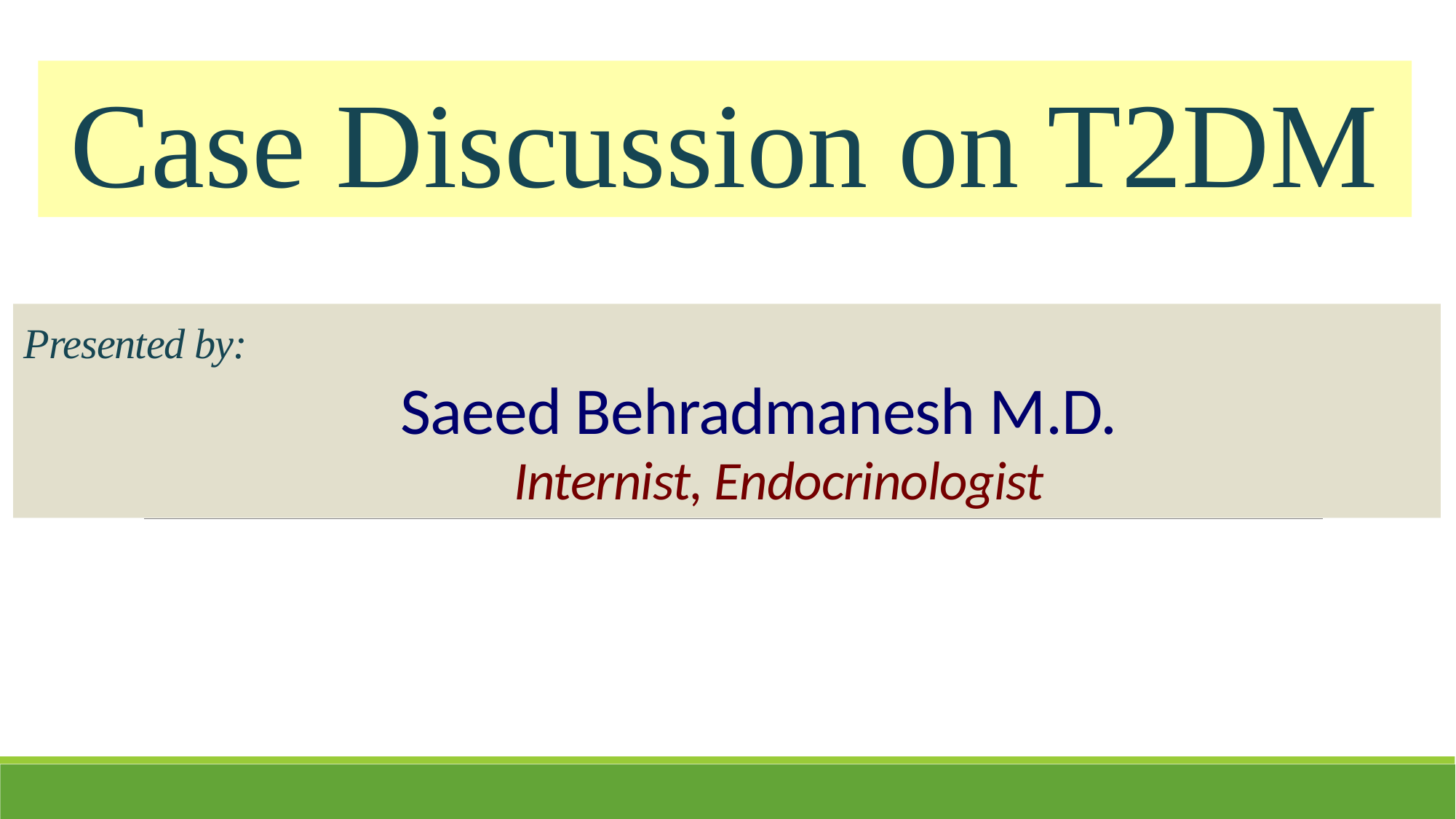

Case Discussion on T2DM
# Presented by: Saeed Behradmanesh M.D. Internist, Endocrinologist